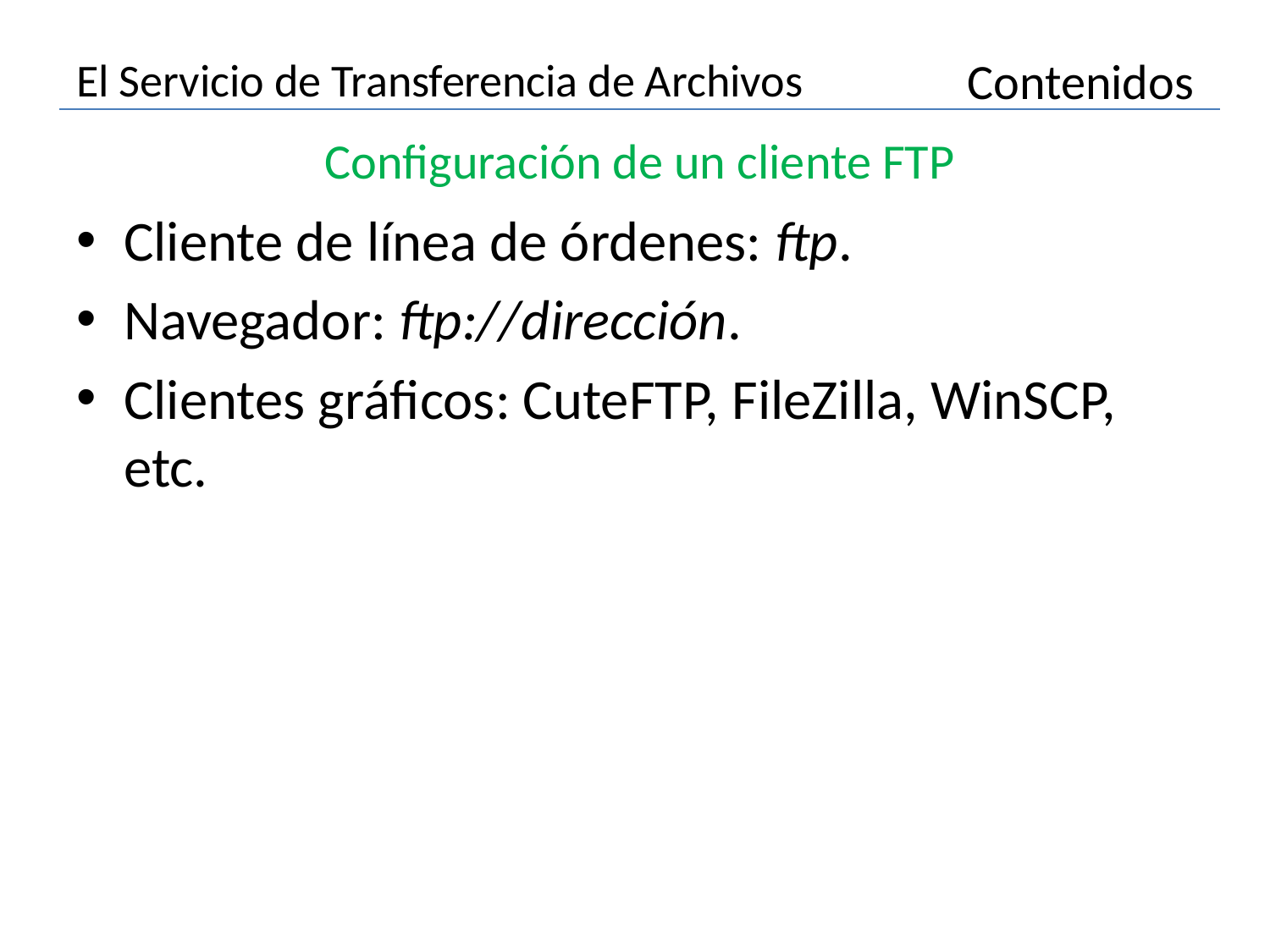

# El Servicio de Transferencia de Archivos
Contenidos
Configuración de un cliente FTP
Cliente de línea de órdenes: ftp.
Navegador: ftp://dirección.
Clientes gráficos: CuteFTP, FileZilla, WinSCP, etc.